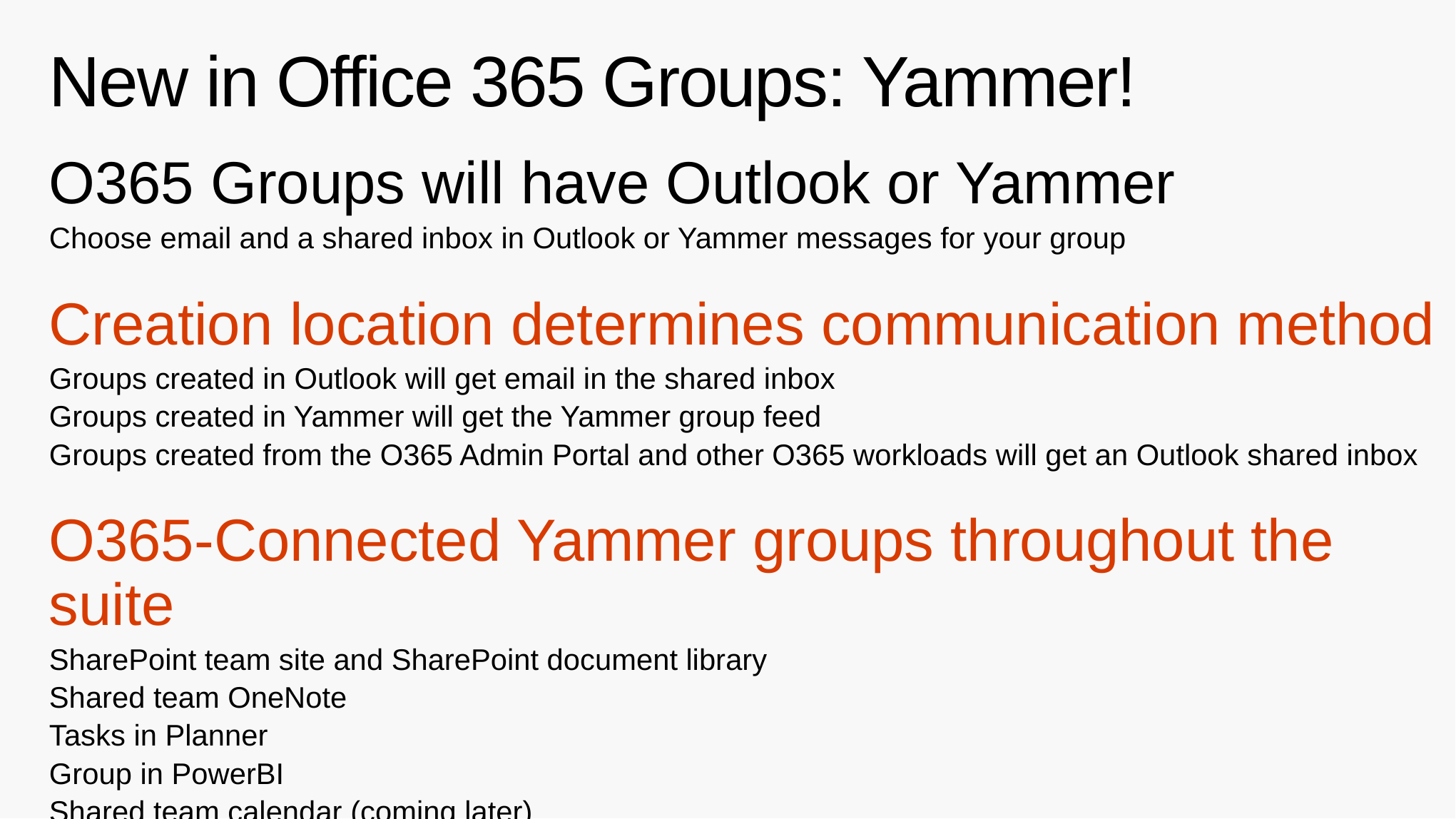

# New in Office 365 Groups: Yammer!
O365 Groups will have Outlook or Yammer
Choose email and a shared inbox in Outlook or Yammer messages for your group

Creation location determines communication method
Groups created in Outlook will get email in the shared inbox
Groups created in Yammer will get the Yammer group feed
Groups created from the O365 Admin Portal and other O365 workloads will get an Outlook shared inbox

O365-Connected Yammer groups throughout the suite
SharePoint team site and SharePoint document library
Shared team OneNote
Tasks in Planner
Group in PowerBI
Shared team calendar (coming later)